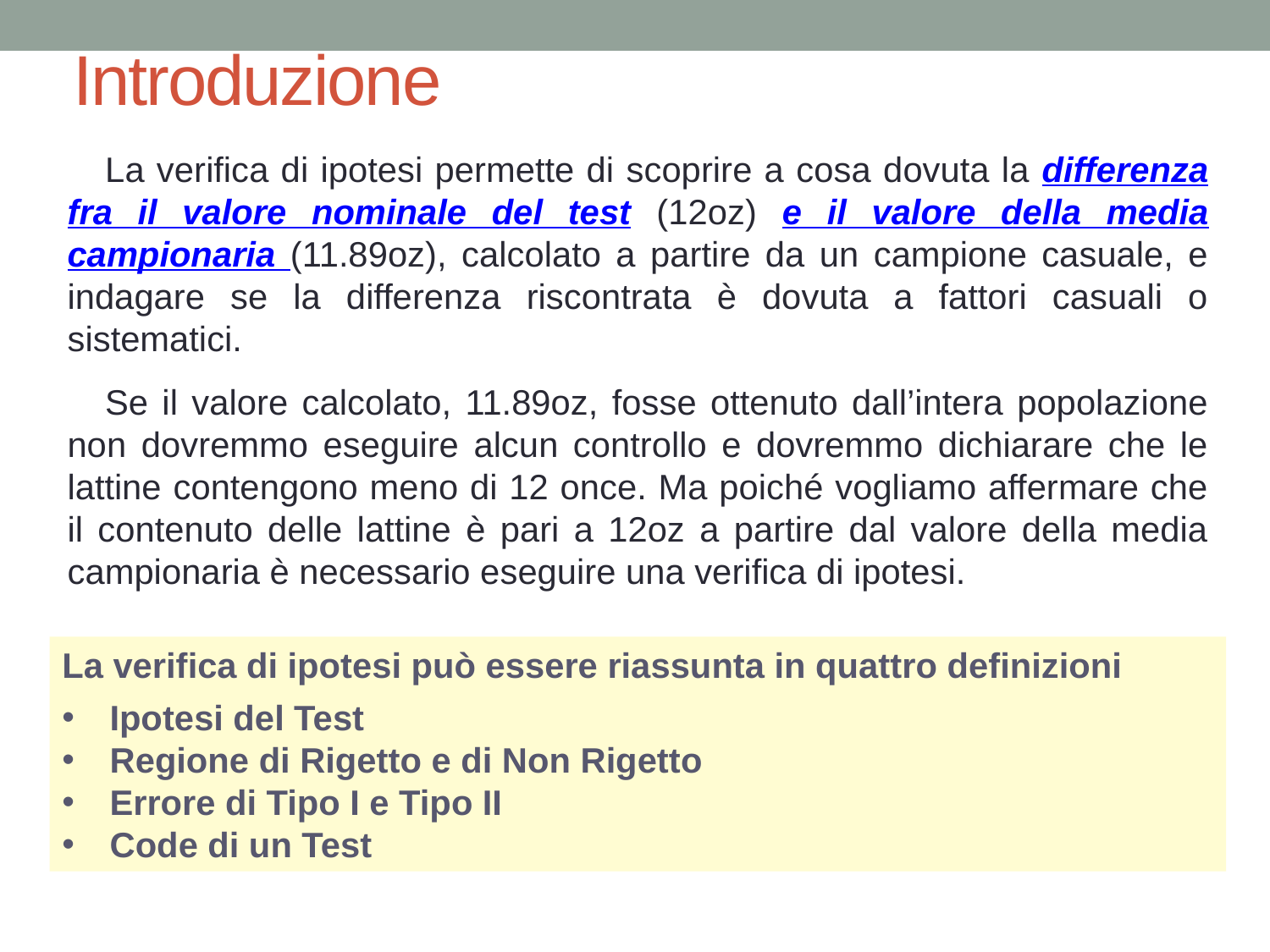

# Introduzione
La verifica di ipotesi permette di scoprire a cosa dovuta la differenza fra il valore nominale del test (12oz) e il valore della media campionaria (11.89oz), calcolato a partire da un campione casuale, e indagare se la differenza riscontrata è dovuta a fattori casuali o sistematici.
Se il valore calcolato, 11.89oz, fosse ottenuto dall’intera popolazione non dovremmo eseguire alcun controllo e dovremmo dichiarare che le lattine contengono meno di 12 once. Ma poiché vogliamo affermare che il contenuto delle lattine è pari a 12oz a partire dal valore della media campionaria è necessario eseguire una verifica di ipotesi.
La verifica di ipotesi può essere riassunta in quattro definizioni
Ipotesi del Test
Regione di Rigetto e di Non Rigetto
Errore di Tipo I e Tipo II
Code di un Test